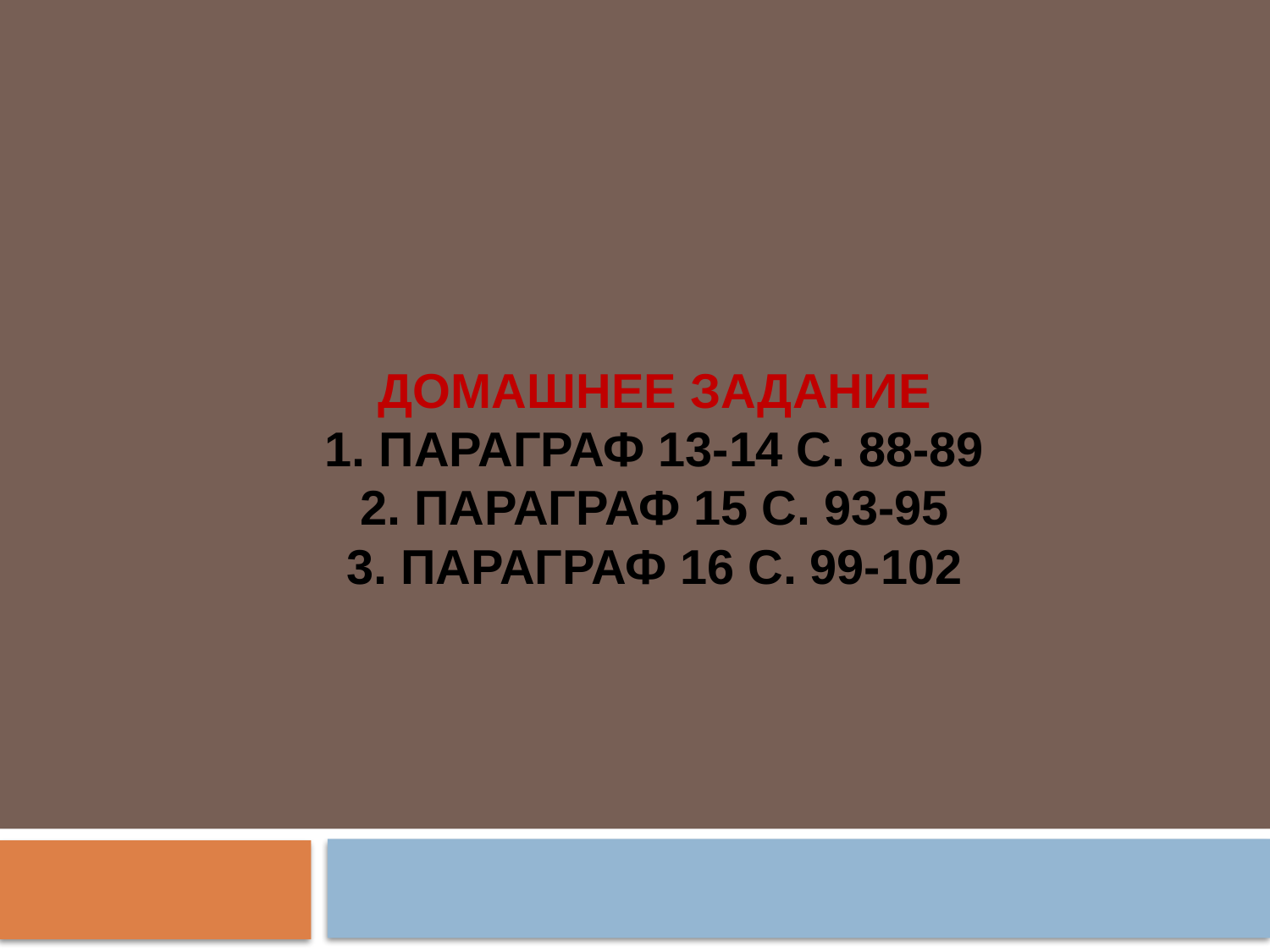

# Домашнее задание 1. параграф 13-14 с. 88-89 2. параграф 15 с. 93-95 3. параграф 16 с. 99-102